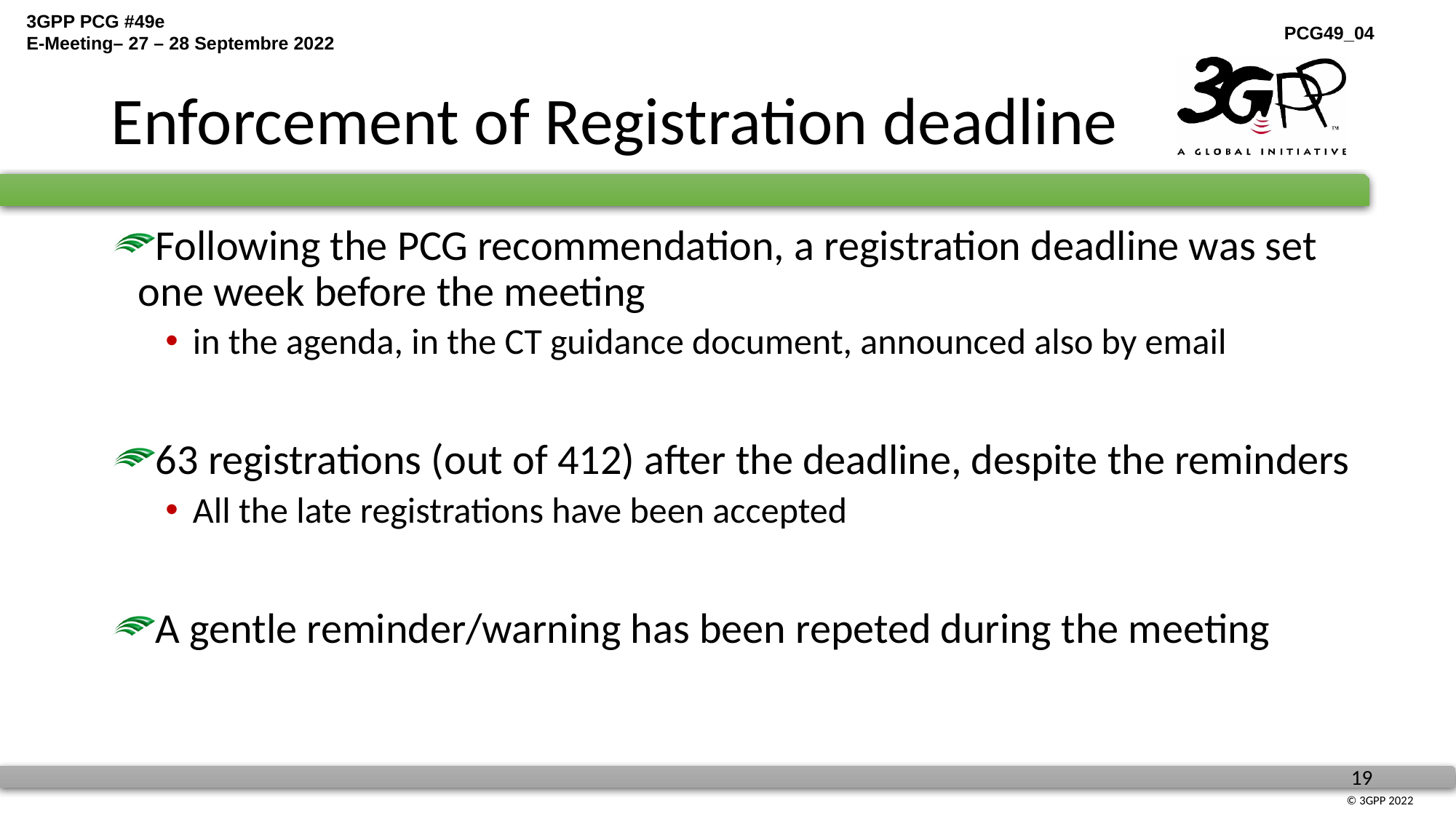

# Enforcement of Registration deadline
Following the PCG recommendation, a registration deadline was set one week before the meeting
in the agenda, in the CT guidance document, announced also by email

63 registrations (out of 412) after the deadline, despite the reminders
All the late registrations have been accepted

A gentle reminder/warning has been repeted during the meeting